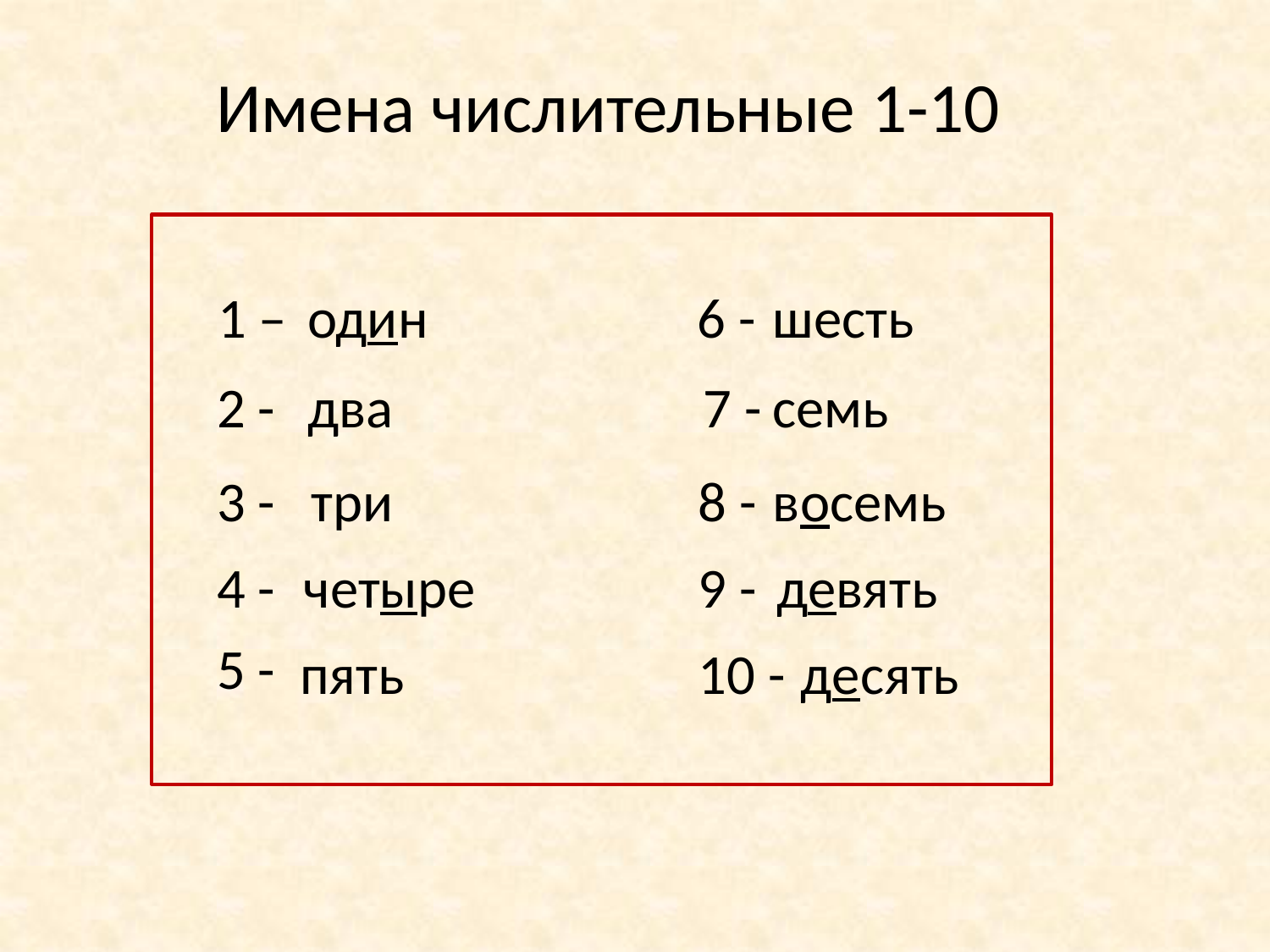

Имена числительные 1-10

шесть
один
6 -
1 –
2 -
два
7 -
семь
восемь
8 -
3 -
три
девять
четыре
9 -
4 -
5 -
десять
пять
10 -